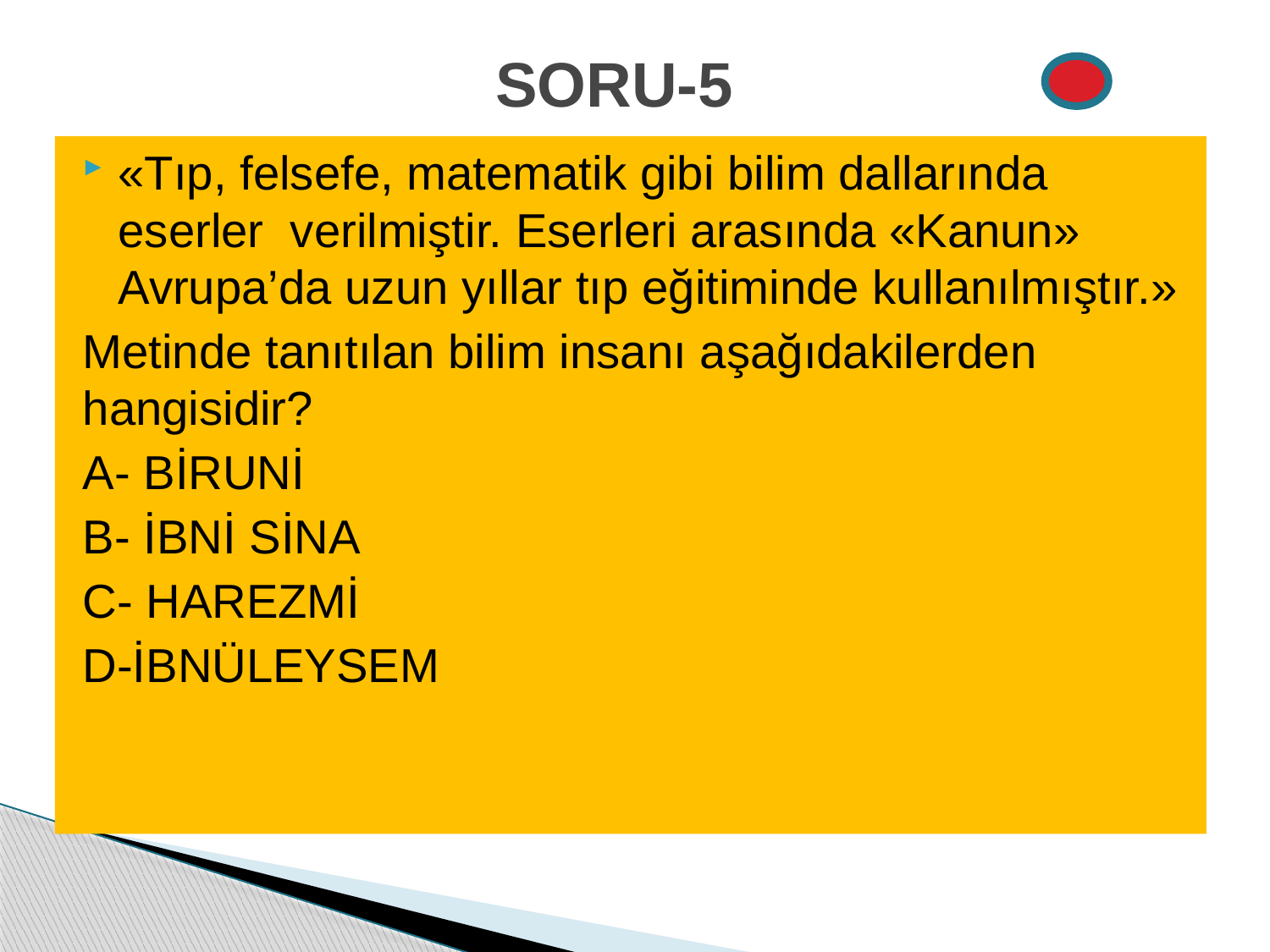

# SORU-5

«Tıp, felsefe, matematik gibi bilim dallarında eserler  verilmiştir. Eserleri arasında «Kanun» Avrupa’da uzun yıllar tıp eğitiminde kullanılmıştır.»
Metinde tanıtılan bilim insanı aşağıdakilerden hangisidir?
A- BİRUNİ
B- İBNİ SİNA
C- HAREZMİ
D-İBNÜLEYSEM